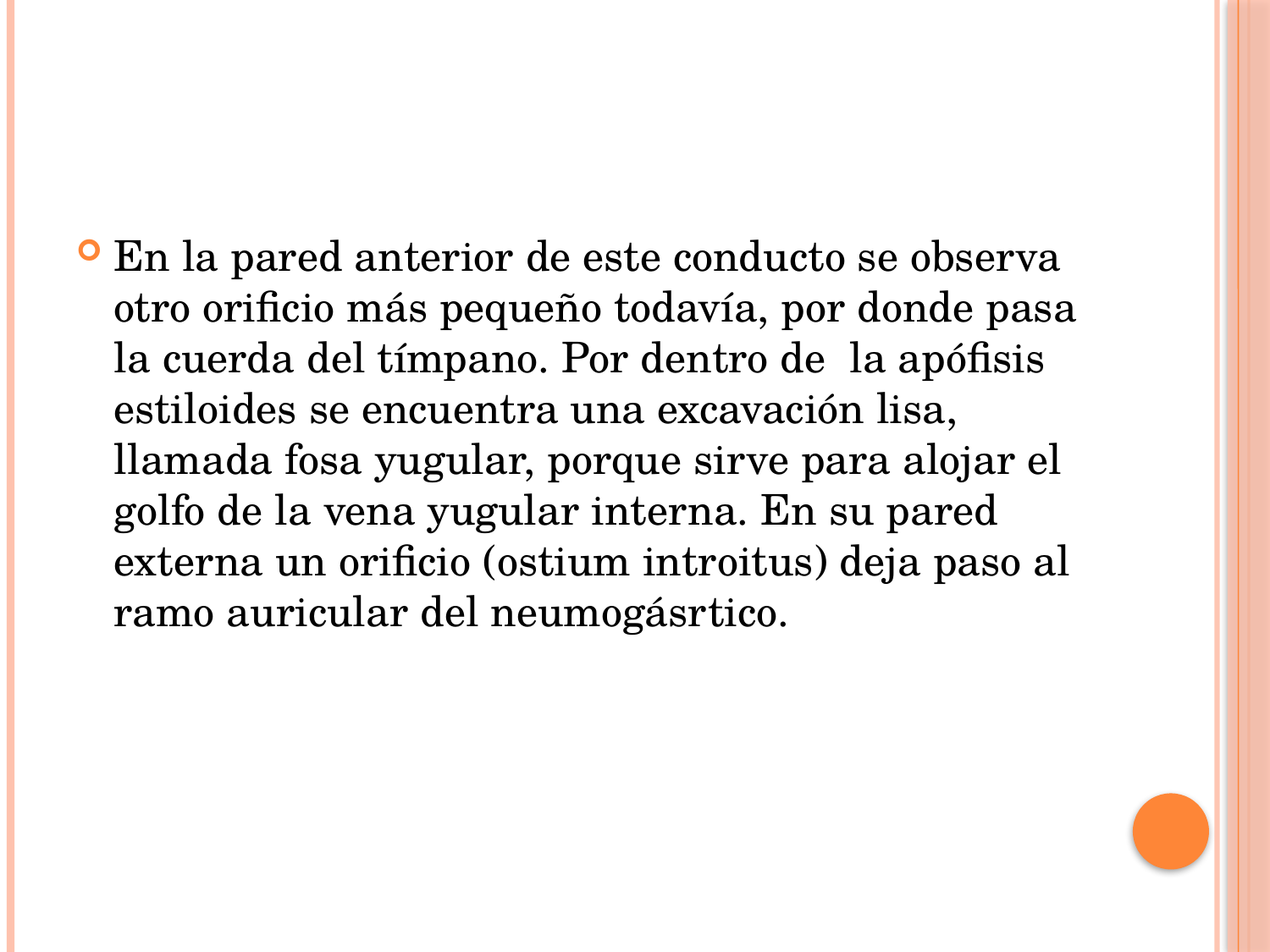

#
En la pared anterior de este conducto se observa otro orificio más pequeño todavía, por donde pasa la cuerda del tímpano. Por dentro de  la apófisis estiloides se encuentra una excavación lisa, llamada fosa yugular, porque sirve para alojar el golfo de la vena yugular interna. En su pared externa un orificio (ostium introitus) deja paso al ramo auricular del neumogásrtico.